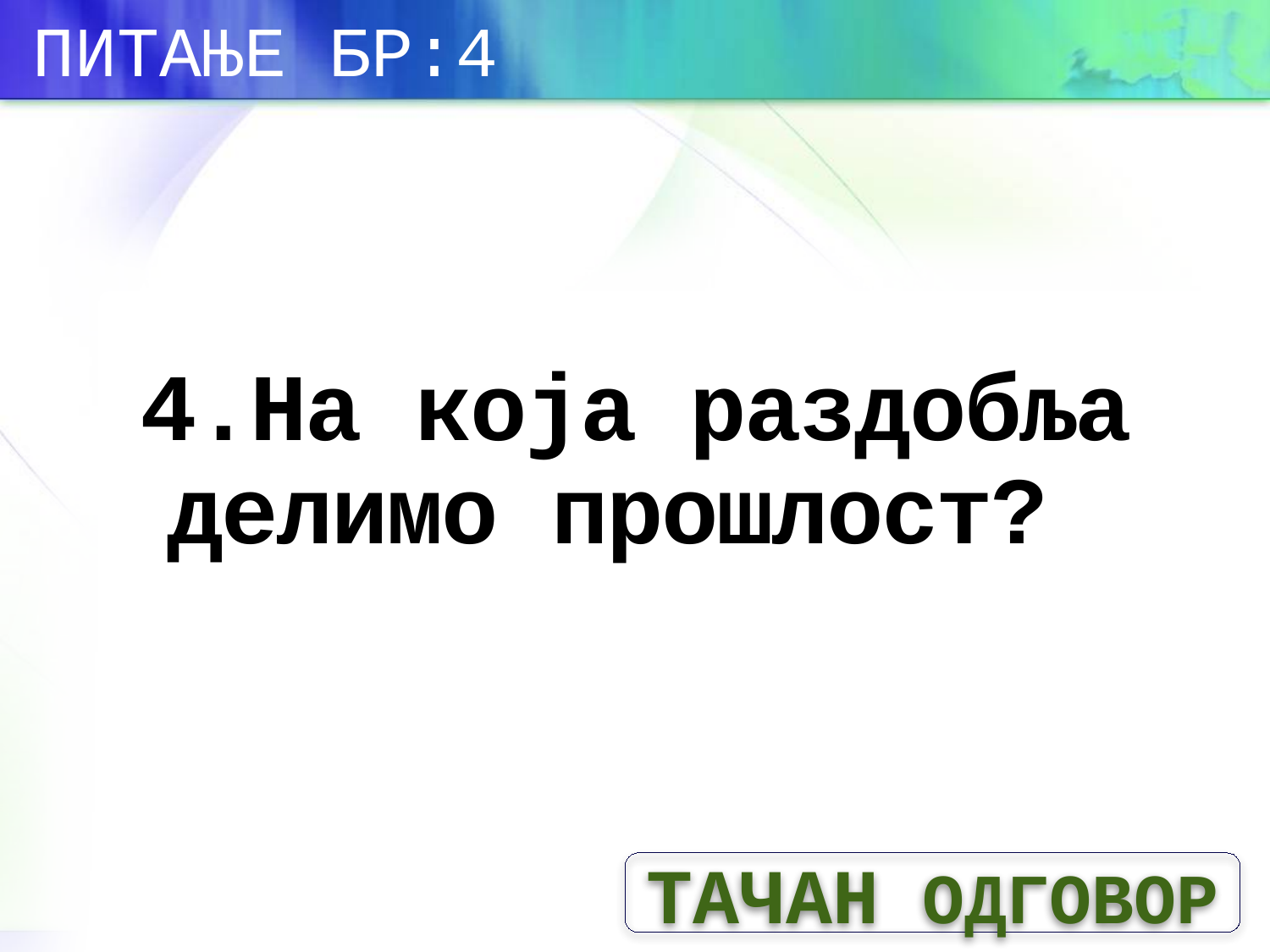

ПИТАЊЕ БР:4
# 4.На која раздобља делимо прошлост?
ТАЧАН ОДГОВОР